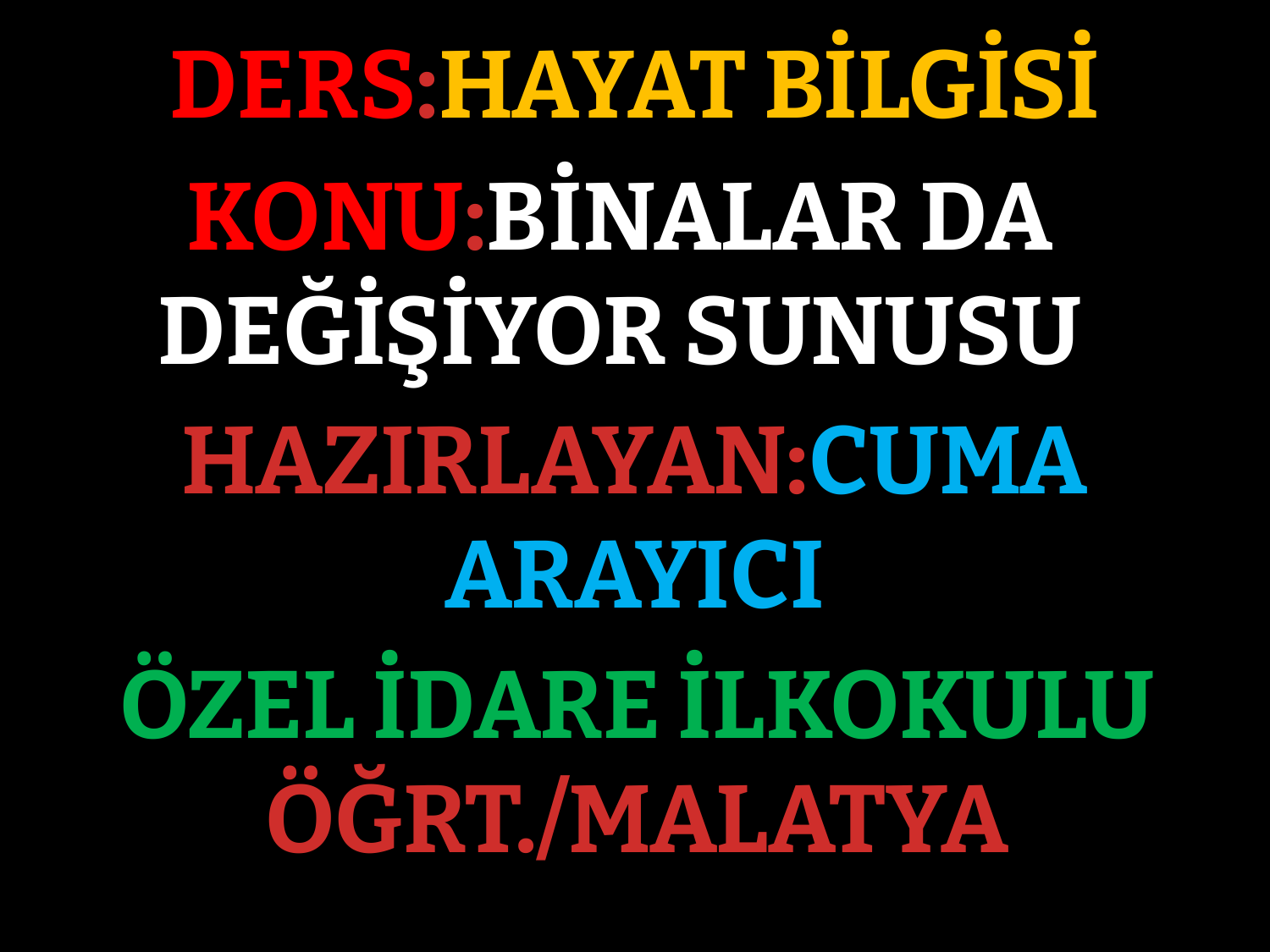

DERS:HAYAT BİLGİSİ
KONU:BİNALAR DA DEĞİŞİYOR SUNUSU
HAZIRLAYAN:CUMA ARAYICI
ÖZEL İDARE İLKOKULU ÖĞRT./MALATYA